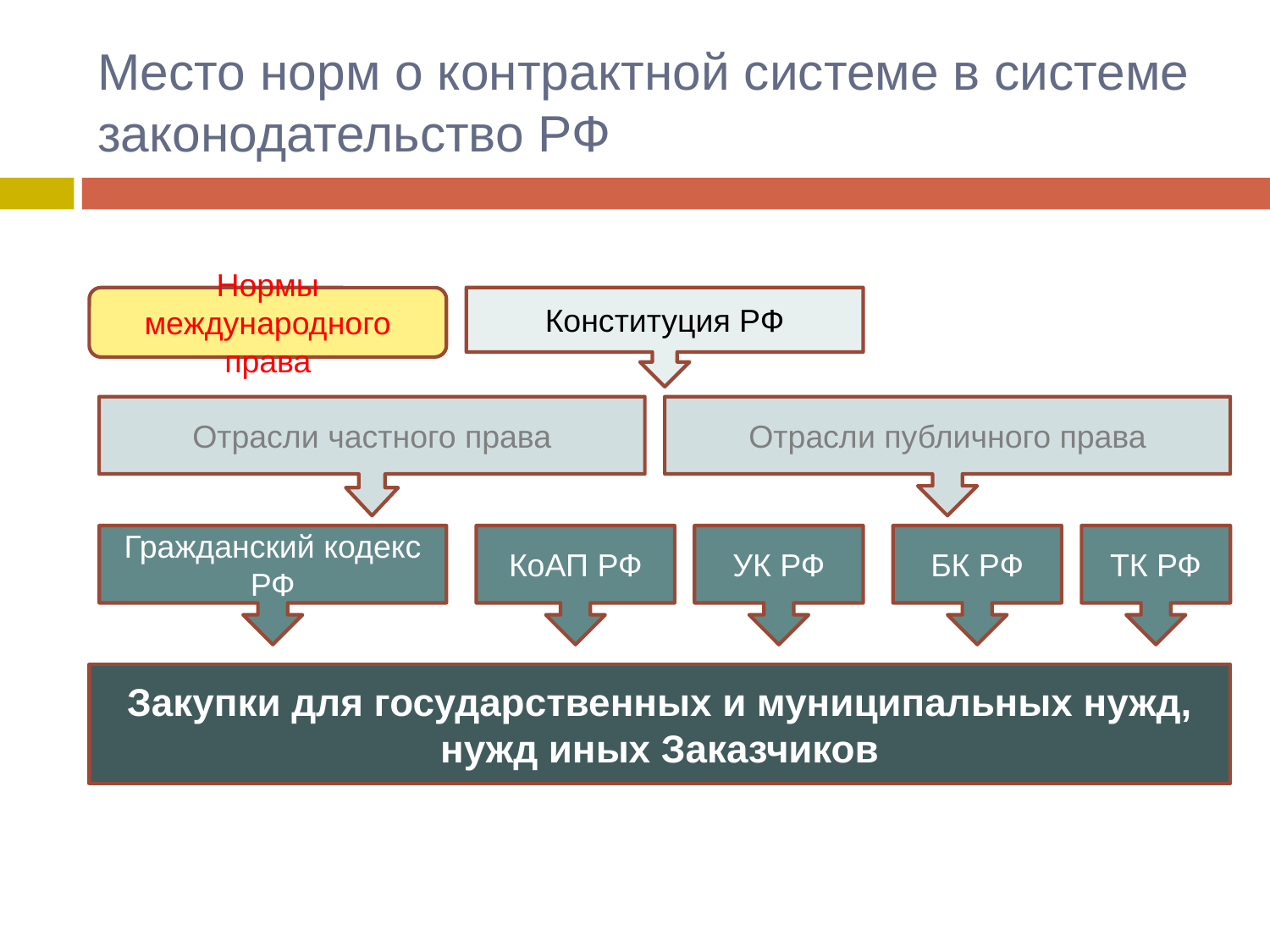

# Место норм о контрактной системе в системе законодательство РФ
Нормы международного права
Конституция РФ
Отрасли частного права
Отрасли публичного права
Гражданский кодекс РФ
КоАП РФ
УК РФ
БК РФ
ТК РФ
Закупки для государственных и муниципальных нужд, нужд иных Заказчиков